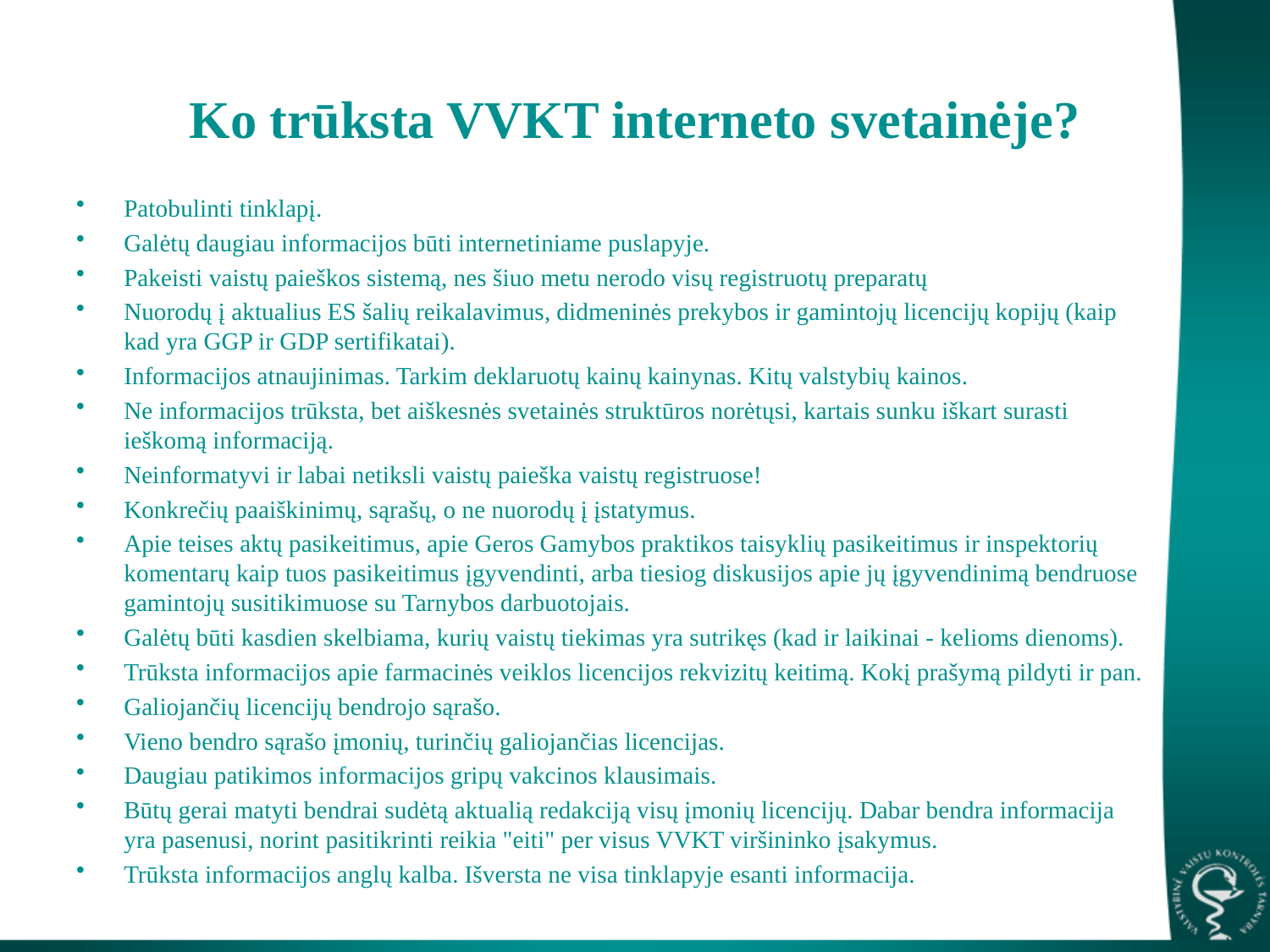

# Ko trūksta VVKT interneto svetainėje?
Patobulinti tinklapį.
Galėtų daugiau informacijos būti internetiniame puslapyje.
Pakeisti vaistų paieškos sistemą, nes šiuo metu nerodo visų registruotų preparatų
Nuorodų į aktualius ES šalių reikalavimus, didmeninės prekybos ir gamintojų licencijų kopijų (kaip kad yra GGP ir GDP sertifikatai).
Informacijos atnaujinimas. Tarkim deklaruotų kainų kainynas. Kitų valstybių kainos.
Ne informacijos trūksta, bet aiškesnės svetainės struktūros norėtųsi, kartais sunku iškart surasti ieškomą informaciją.
Neinformatyvi ir labai netiksli vaistų paieška vaistų registruose!
Konkrečių paaiškinimų, sąrašų, o ne nuorodų į įstatymus.
Apie teises aktų pasikeitimus, apie Geros Gamybos praktikos taisyklių pasikeitimus ir inspektorių komentarų kaip tuos pasikeitimus įgyvendinti, arba tiesiog diskusijos apie jų įgyvendinimą bendruose gamintojų susitikimuose su Tarnybos darbuotojais.
Galėtų būti kasdien skelbiama, kurių vaistų tiekimas yra sutrikęs (kad ir laikinai - kelioms dienoms).
Trūksta informacijos apie farmacinės veiklos licencijos rekvizitų keitimą. Kokį prašymą pildyti ir pan.
Galiojančių licencijų bendrojo sąrašo.
Vieno bendro sąrašo įmonių, turinčių galiojančias licencijas.
Daugiau patikimos informacijos gripų vakcinos klausimais.
Būtų gerai matyti bendrai sudėtą aktualią redakciją visų įmonių licencijų. Dabar bendra informacija yra pasenusi, norint pasitikrinti reikia "eiti" per visus VVKT viršininko įsakymus.
Trūksta informacijos anglų kalba. Išversta ne visa tinklapyje esanti informacija.